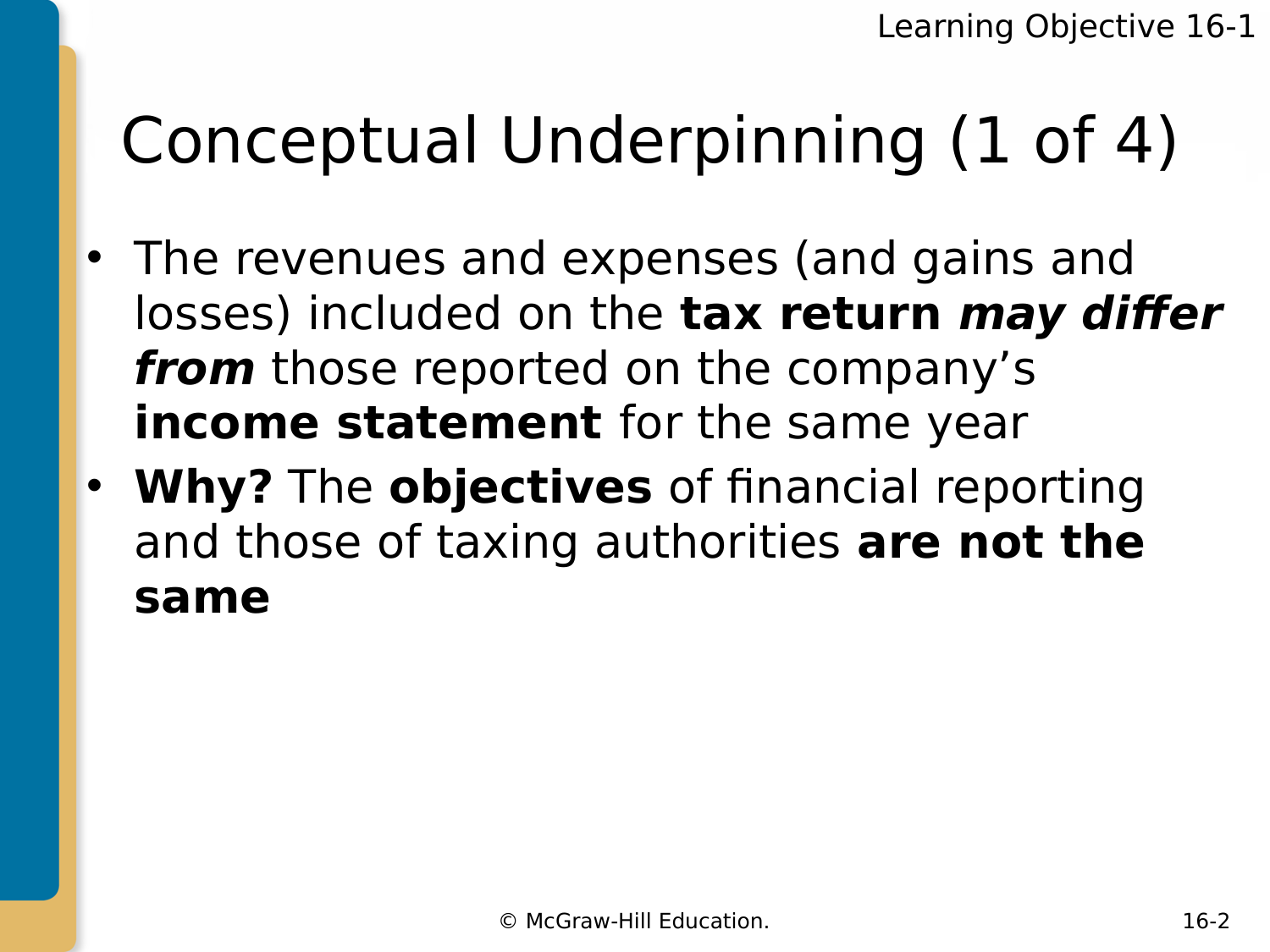

Learning Objective 16-1
# Conceptual Underpinning (1 of 4)
The revenues and expenses (and gains and losses) included on the tax return may differ from those reported on the company’s income statement for the same year
Why? The objectives of financial reporting and those of taxing authorities are not the same